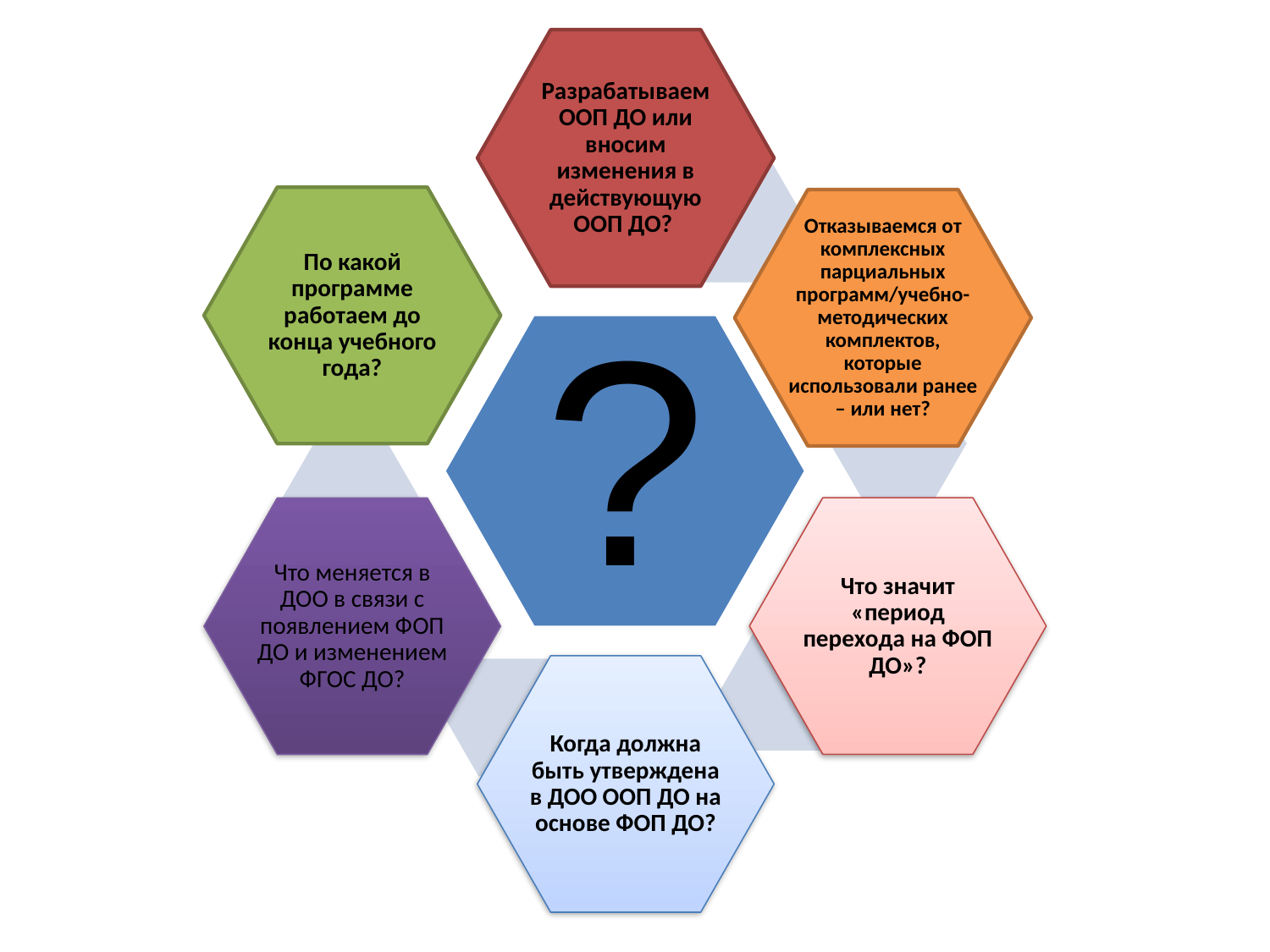

?
Разрабатываем ООП ДО или вносим изменения в действующую ООП ДО?
Отказываемся от комплексных парциальных программ/учебно-методических комплектов, которые использовали ранее – или нет?
Что значит «период перехода на ФОП ДО»?
Когда должна быть утверждена в ДОО ООП ДО на основе ФОП ДО?
Что меняется в ДОО в связи с появлением ФОП ДО и изменением ФГОС ДО?
По какой программе работаем до конца учебного года?